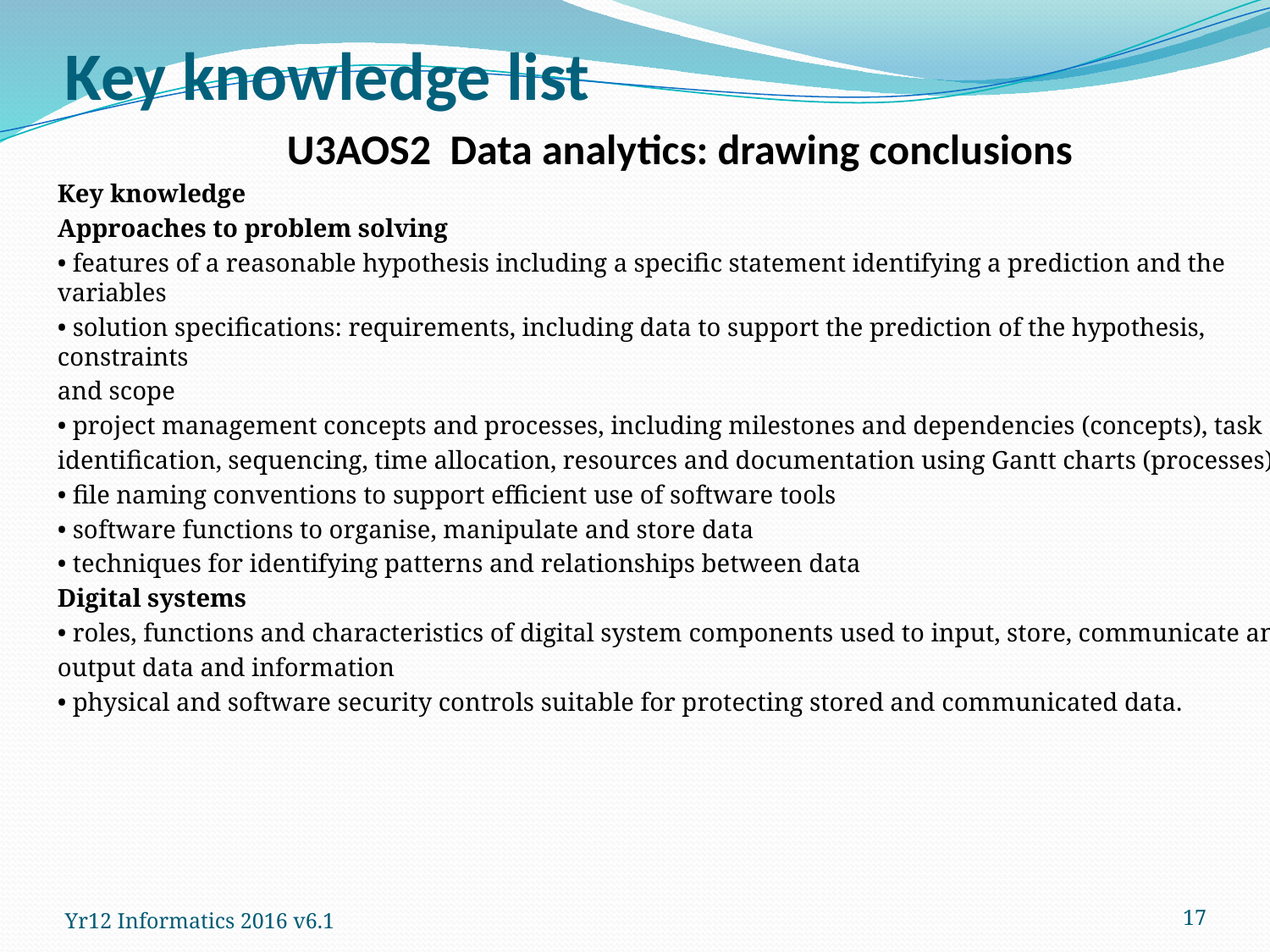

# Key knowledge list
U3AOS2  Data analytics: drawing conclusions
Key knowledge
Approaches to problem solving
• features of a reasonable hypothesis including a specific statement identifying a prediction and the variables
• solution specifications: requirements, including data to support the prediction of the hypothesis, constraints
and scope
• project management concepts and processes, including milestones and dependencies (concepts), task
identification, sequencing, time allocation, resources and documentation using Gantt charts (processes)
• file naming conventions to support efficient use of software tools
• software functions to organise, manipulate and store data
• techniques for identifying patterns and relationships between data
Digital systems
• roles, functions and characteristics of digital system components used to input, store, communicate and
output data and information
• physical and software security controls suitable for protecting stored and communicated data.
17
Yr12 Informatics 2016 v6.1